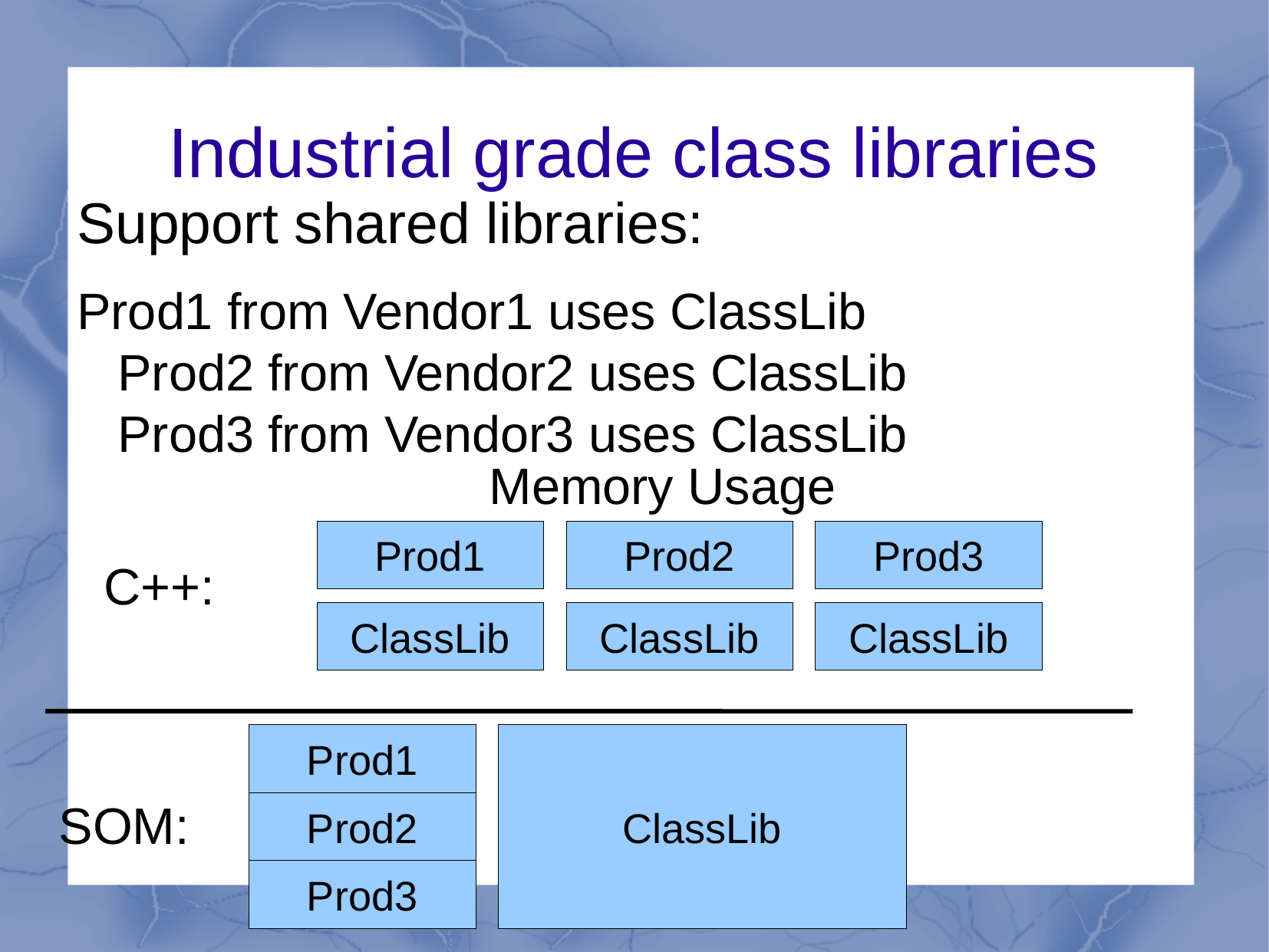

Industrial grade class libraries
Support shared libraries:
Prod1 from Vendor1 uses ClassLib
Prod2 from Vendor2 uses ClassLib
Prod3 from Vendor3 uses ClassLib
Memory Usage
Prod1
Prod2
Prod3
C++:
ClassLib
ClassLib
ClassLib

Prod1
ClassLib
SOM:
Prod2
Prod3